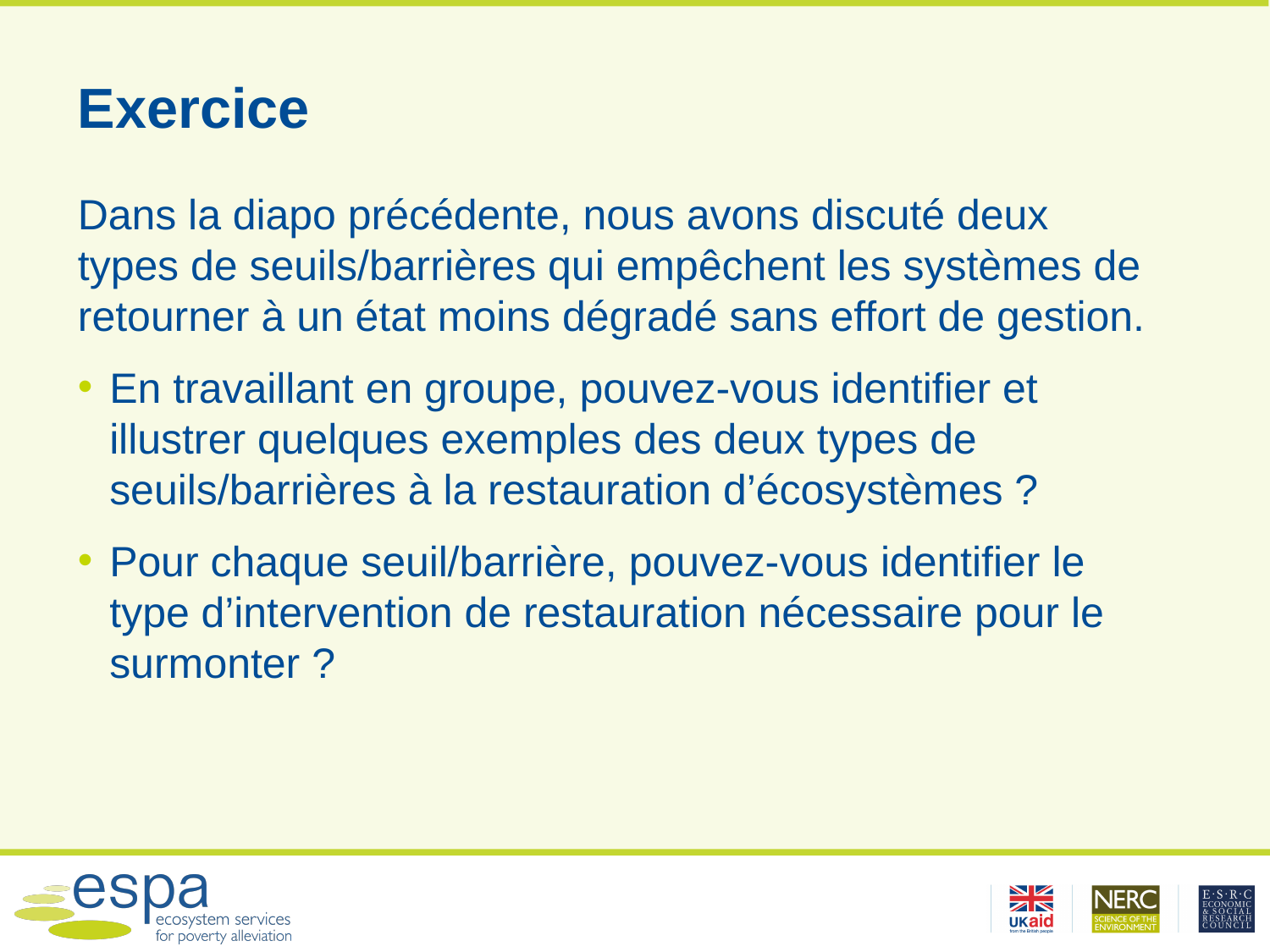

# Exercice
Dans la diapo précédente, nous avons discuté deux types de seuils/barrières qui empêchent les systèmes de retourner à un état moins dégradé sans effort de gestion.
En travaillant en groupe, pouvez-vous identifier et illustrer quelques exemples des deux types de seuils/barrières à la restauration d’écosystèmes ?
Pour chaque seuil/barrière, pouvez-vous identifier le type d’intervention de restauration nécessaire pour le surmonter ?